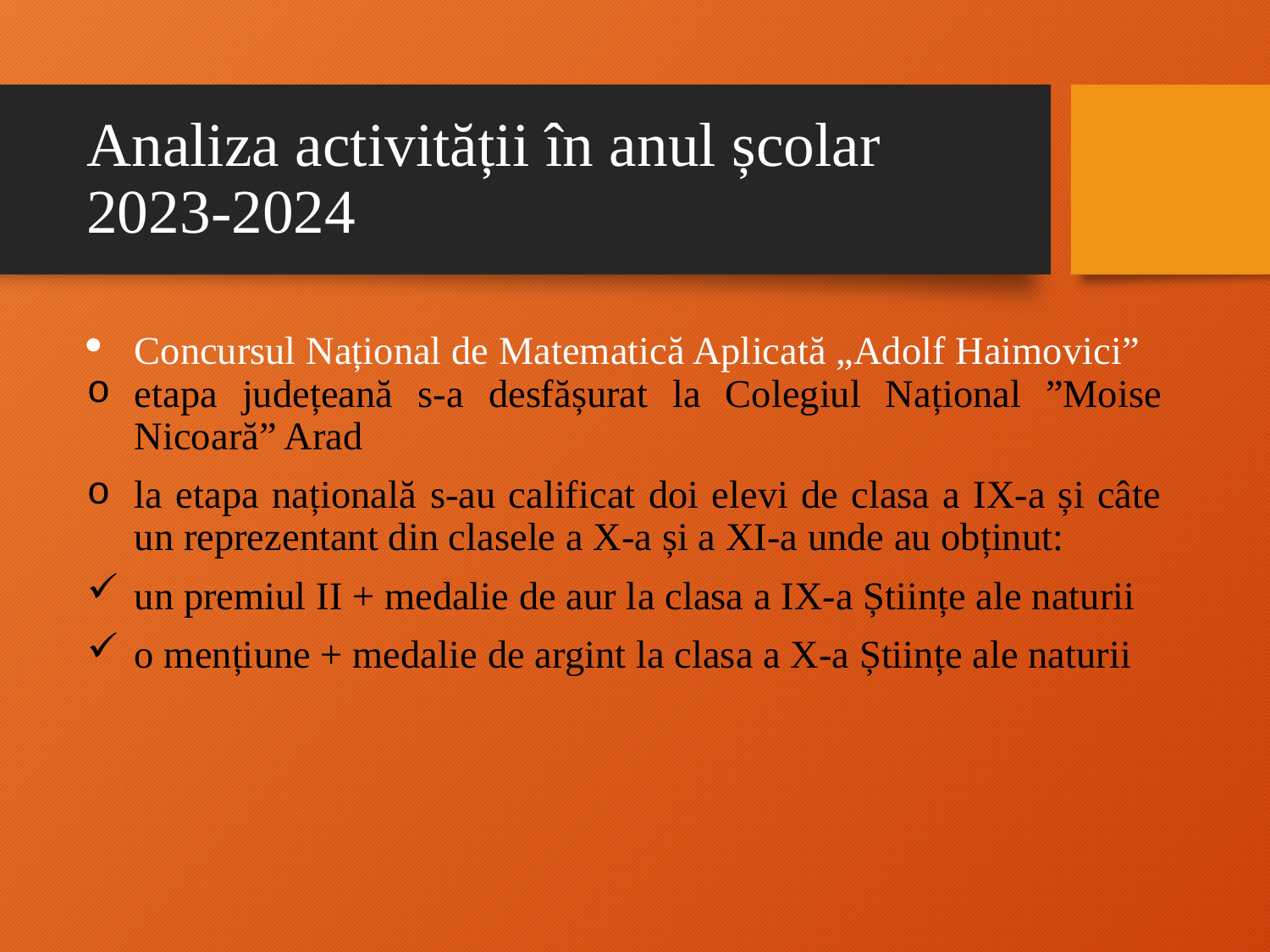

# Analiza activității în anul școlar 2023-2024
Concursul Național de Matematică Aplicată „Adolf Haimovici”
etapa județeană s-a desfășurat la Colegiul Național ”Moise Nicoară” Arad
la etapa națională s-au calificat doi elevi de clasa a IX-a și câte un reprezentant din clasele a X-a și a XI-a unde au obținut:
un premiul II + medalie de aur la clasa a IX-a Științe ale naturii
o mențiune + medalie de argint la clasa a X-a Științe ale naturii